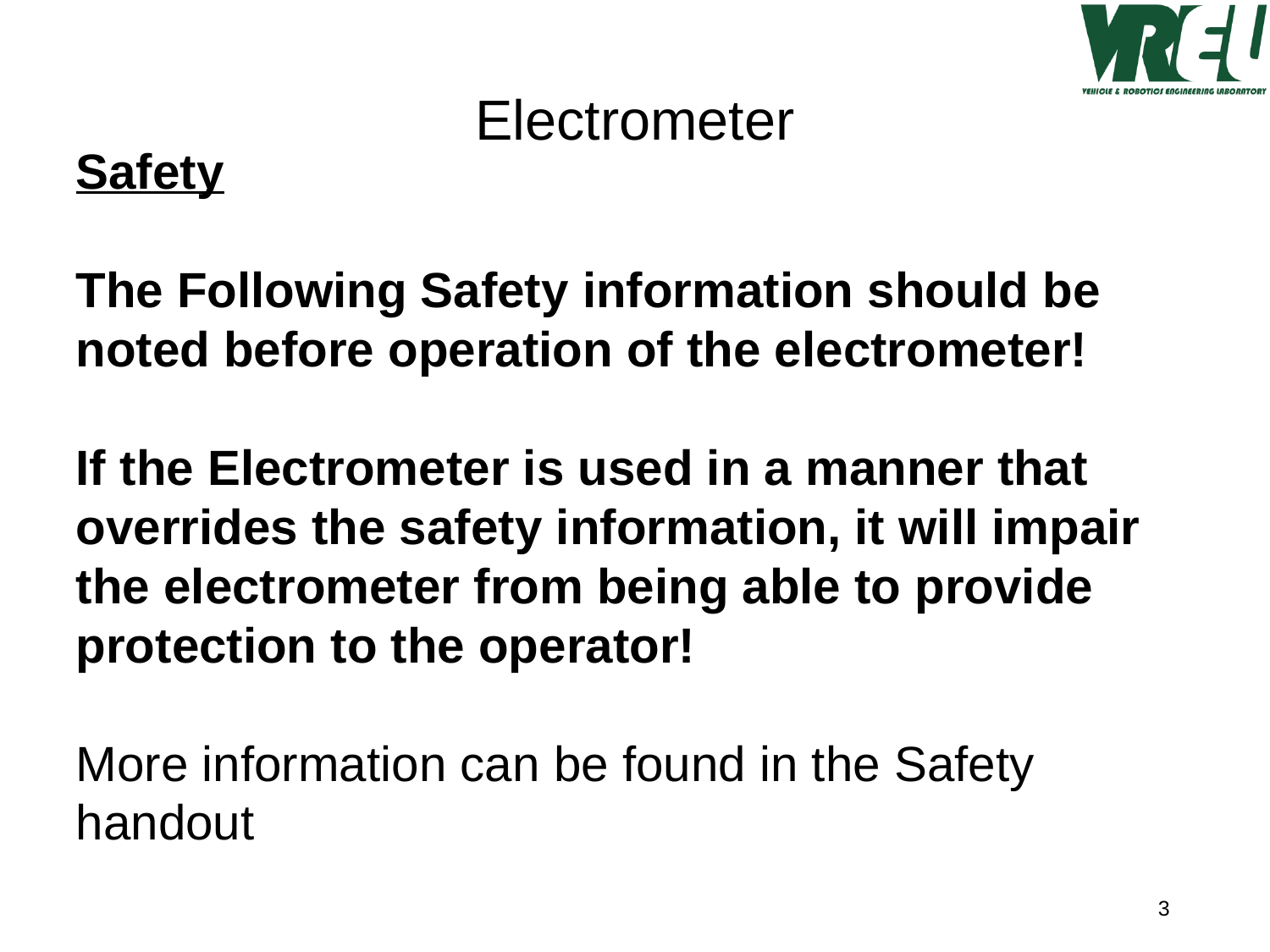

Electrometer
Safety

The Following Safety information should be noted before operation of the electrometer!

If the Electrometer is used in a manner that overrides the safety information, it will impair the electrometer from being able to provide protection to the operator!

More information can be found in the Safety handout

3